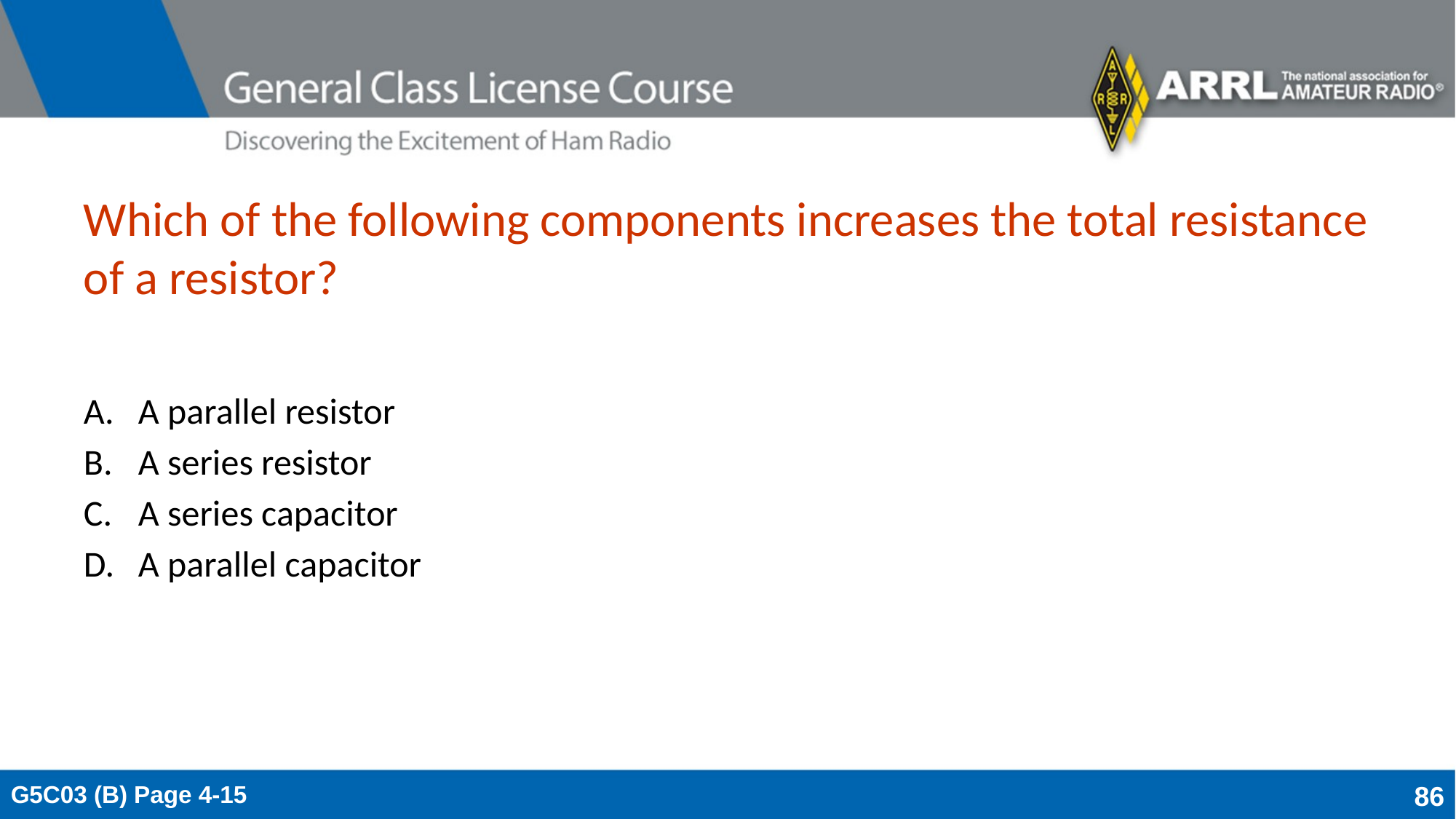

# Which of the following components increases the total resistance of a resistor?
A parallel resistor
A series resistor
A series capacitor
A parallel capacitor
G5C03 (B) Page 4-15
86